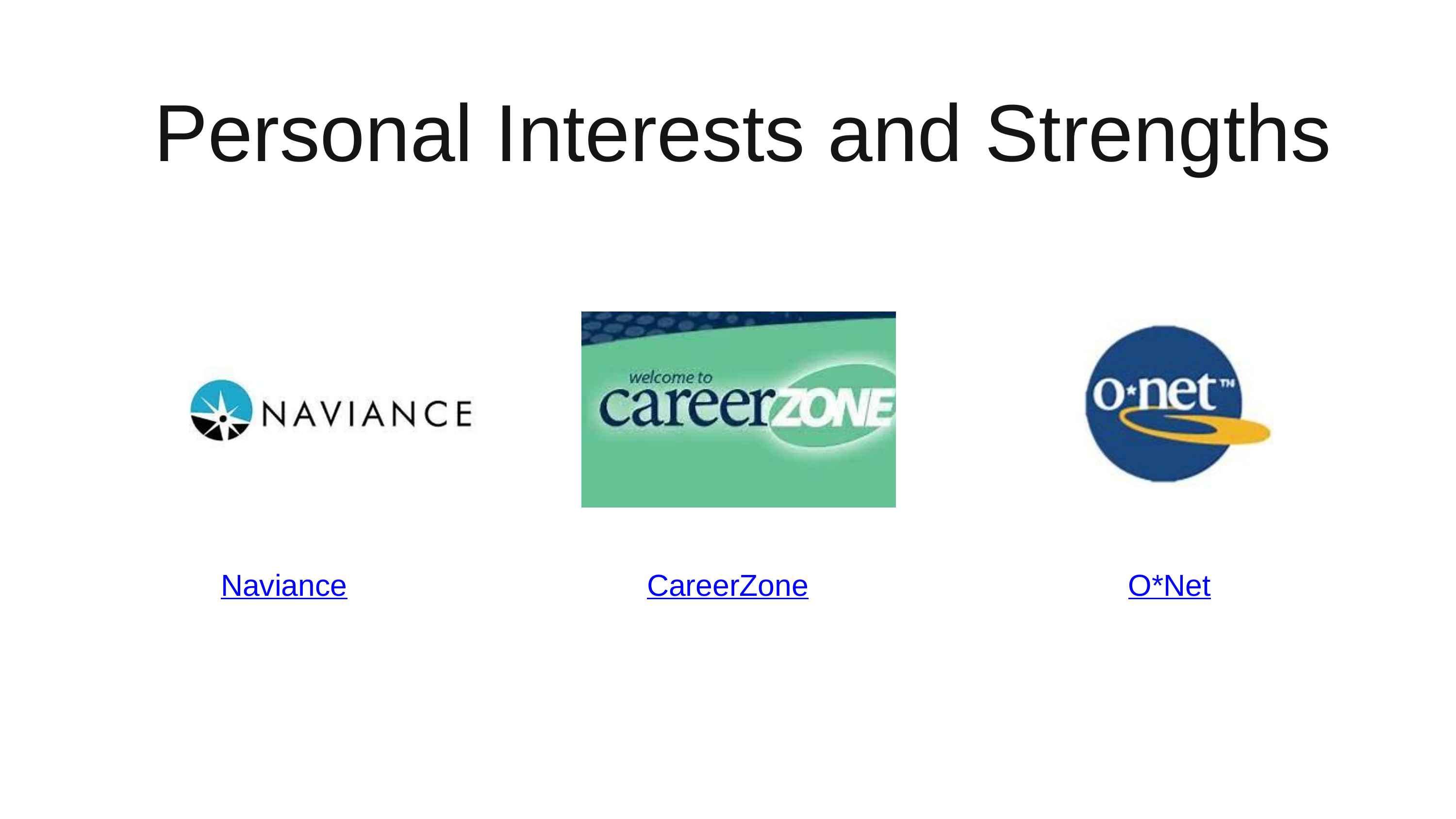

Personal Interests and Strengths

Naviance
CareerZone
O*Net